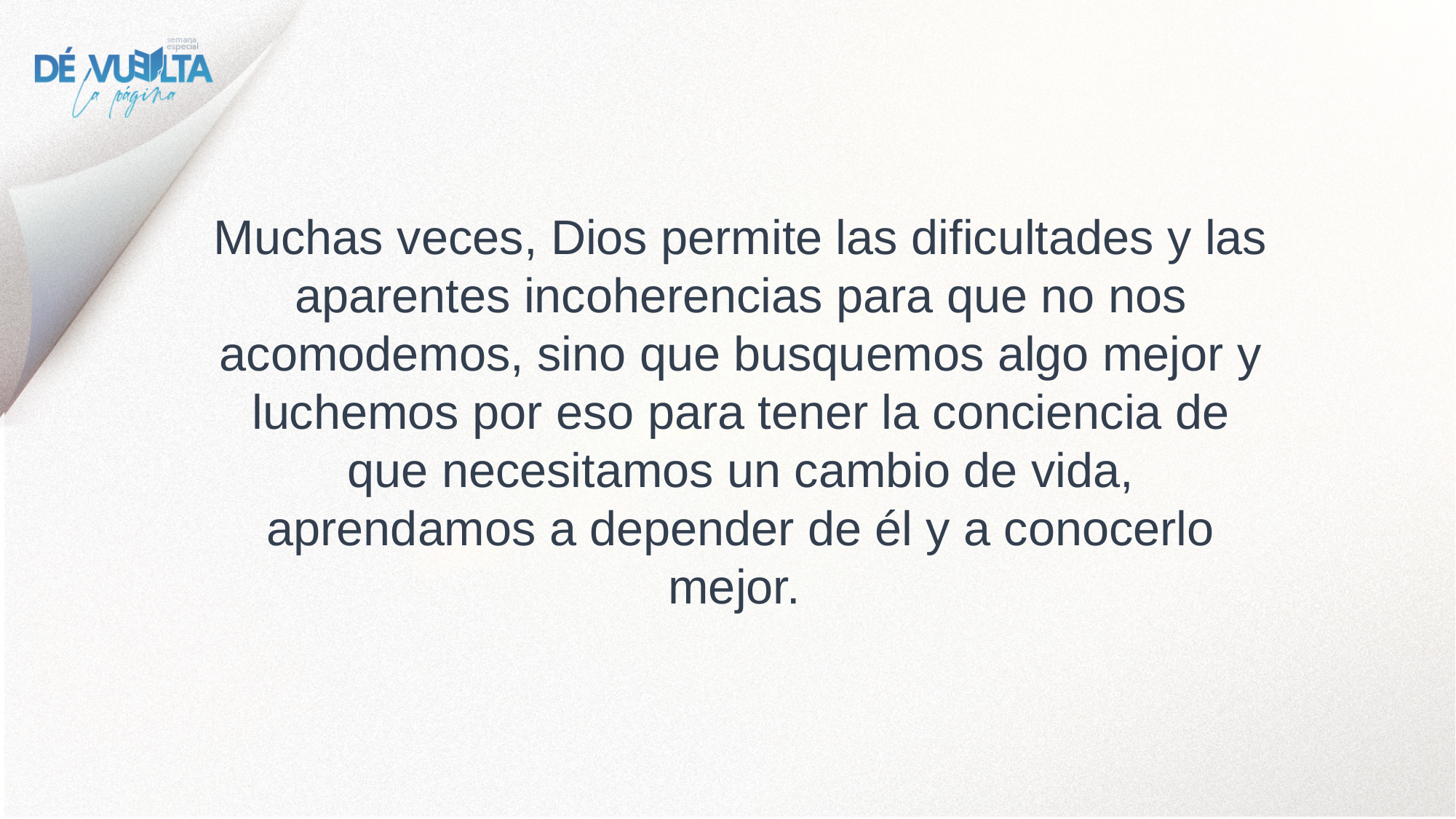

Muchas veces, Dios permite las dificultades y las aparentes incoherencias para que no nos acomodemos, sino que busquemos algo mejor y luchemos por eso para tener la conciencia de que necesitamos un cambio de vida, aprendamos a depender de él y a conocerlo mejor.